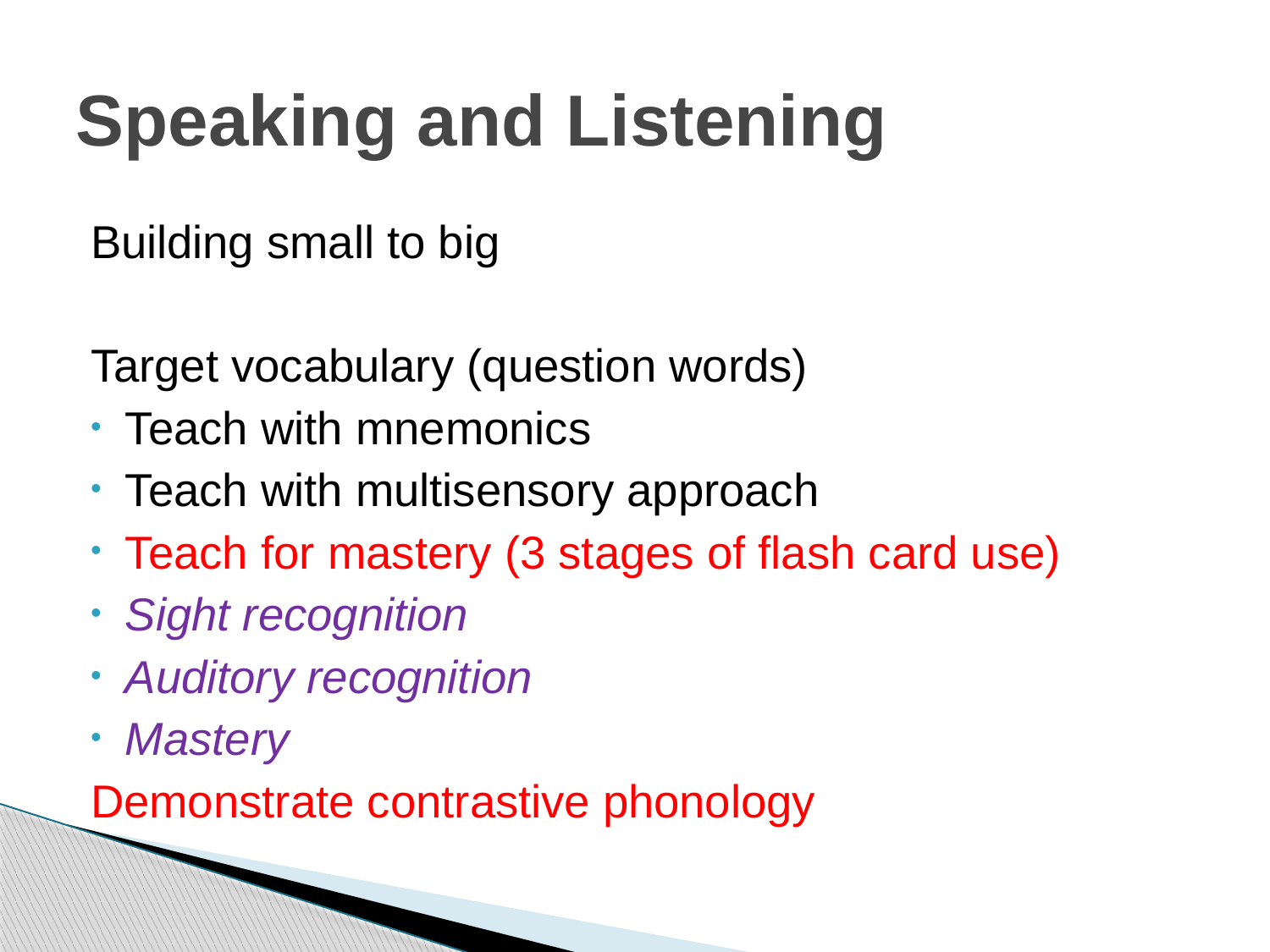

# Speaking and Listening
Building small to big

Target vocabulary (question words)
Teach with mnemonics
Teach with multisensory approach
Teach for mastery (3 stages of flash card use)
Sight recognition
Auditory recognition
Mastery
Demonstrate contrastive phonology